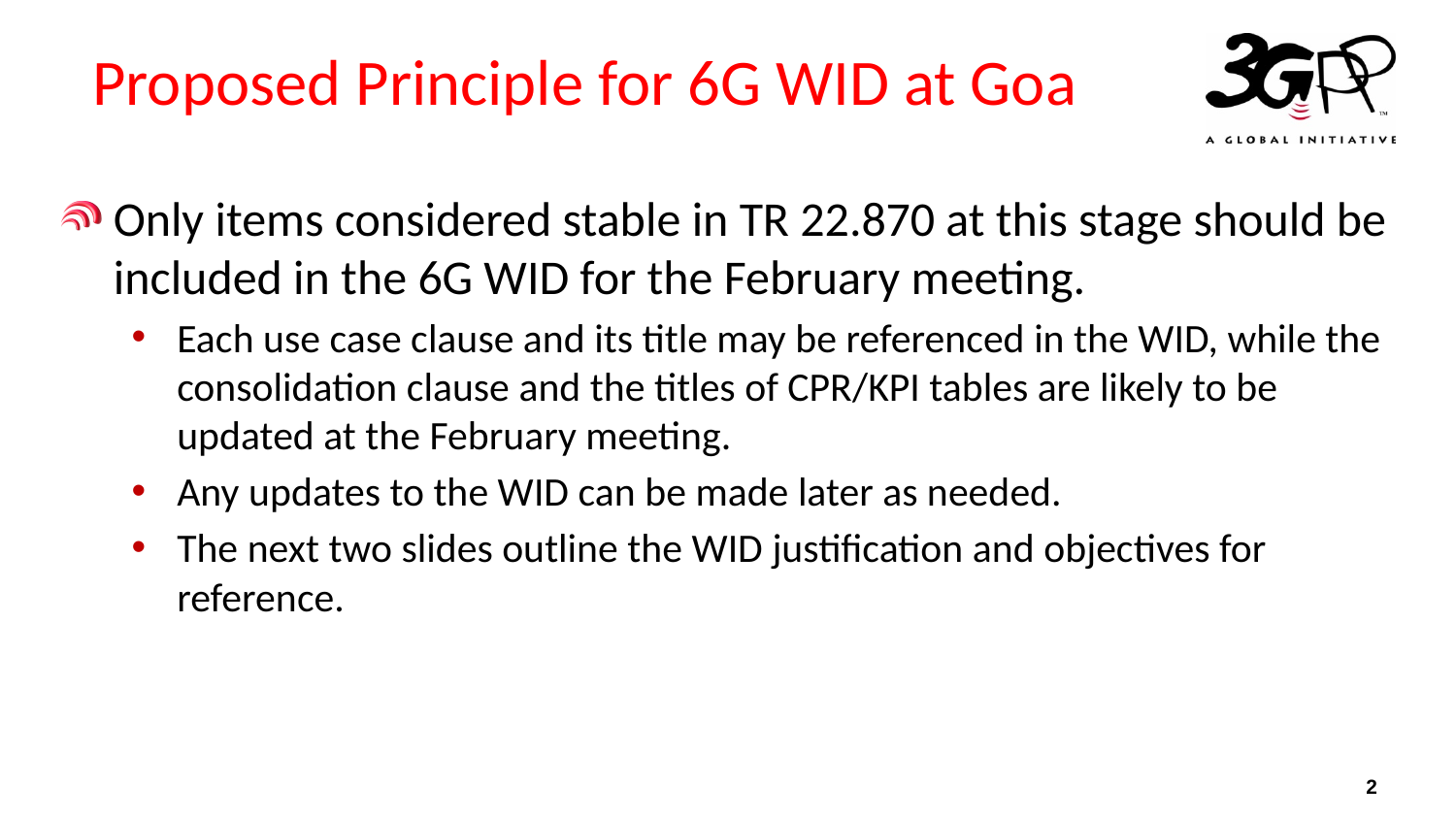

# Proposed Principle for 6G WID at Goa
Only items considered stable in TR 22.870 at this stage should be included in the 6G WID for the February meeting.
Each use case clause and its title may be referenced in the WID, while the consolidation clause and the titles of CPR/KPI tables are likely to be updated at the February meeting.
Any updates to the WID can be made later as needed.
The next two slides outline the WID justification and objectives for reference.